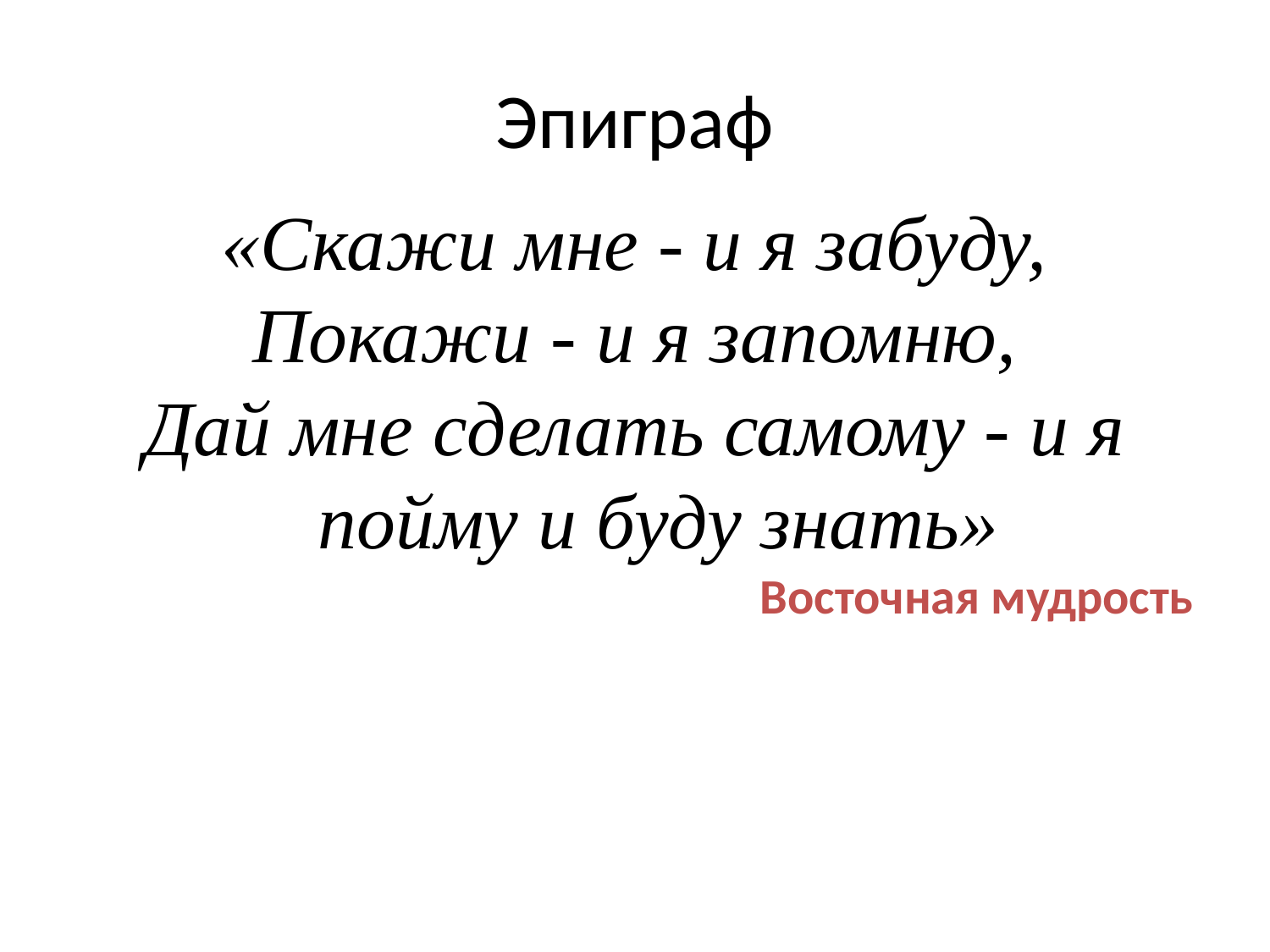

# Эпиграф
«Скажи мне - и я забуду,
Покажи - и я запомню,
Дай мне сделать самому - и я пойму и буду знать»
Восточная мудрость